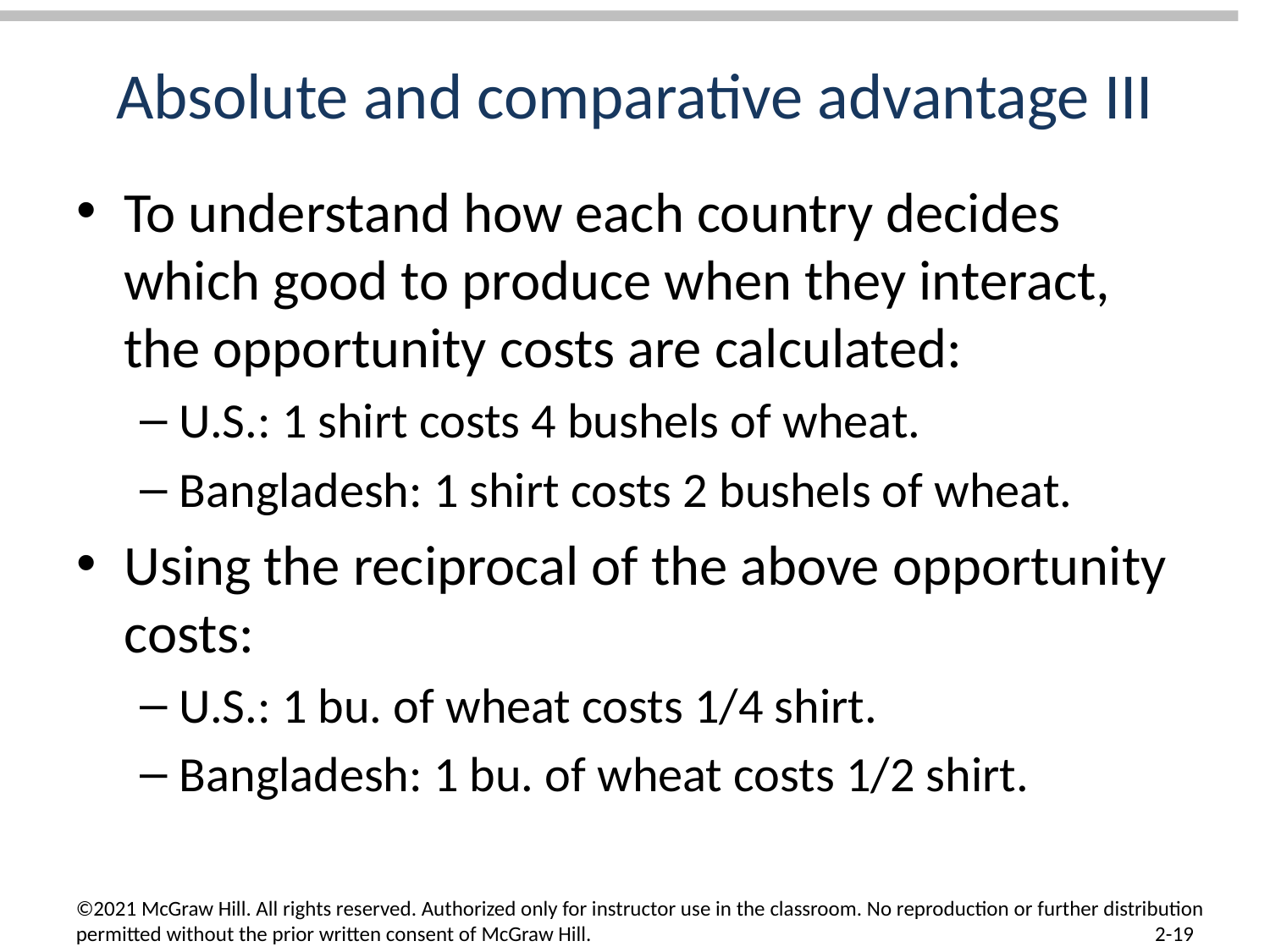

# Absolute and comparative advantage III
To understand how each country decides which good to produce when they interact, the opportunity costs are calculated:
U.S.: 1 shirt costs 4 bushels of wheat.
Bangladesh: 1 shirt costs 2 bushels of wheat.
Using the reciprocal of the above opportunity costs:
U.S.: 1 bu. of wheat costs 1/4 shirt.
Bangladesh: 1 bu. of wheat costs 1/2 shirt.